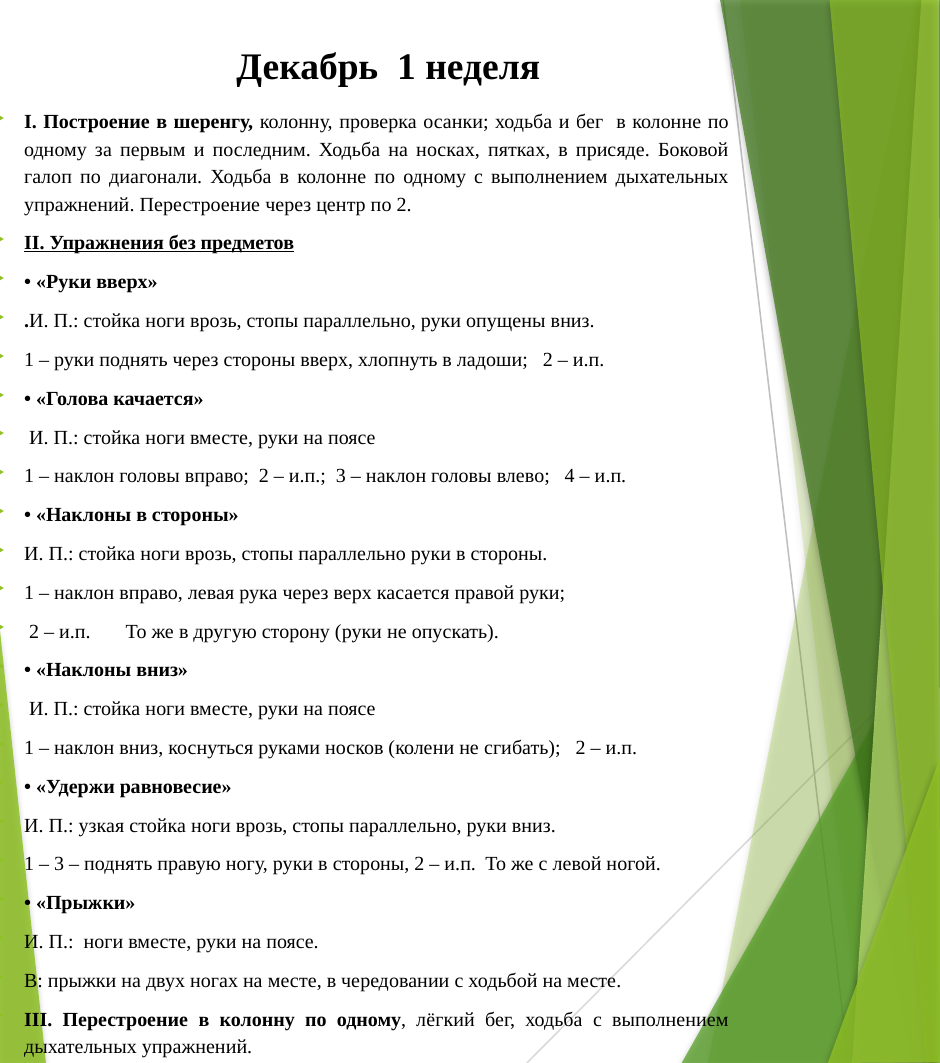

# Декабрь  1 неделя
I. Построение в шеренгу, колонну, проверка осанки; ходьба и бег  в колонне по одному за первым и последним. Ходьба на носках, пятках, в присяде. Боковой галоп по диагонали. Ходьба в колонне по одному с выполнением дыхательных упражнений. Перестроение через центр по 2.
II. Упражнения без предметов
• «Руки вверх»
.И. П.: стойка ноги врозь, стопы параллельно, руки опущены вниз.
1 – руки поднять через стороны вверх, хлопнуть в ладоши;   2 – и.п.
• «Голова качается»
 И. П.: стойка ноги вместе, руки на поясе
1 – наклон головы вправо;  2 – и.п.;  3 – наклон головы влево;   4 – и.п.
• «Наклоны в стороны»
И. П.: стойка ноги врозь, стопы параллельно руки в стороны.
1 – наклон вправо, левая рука через верх касается правой руки;
 2 – и.п.       То же в другую сторону (руки не опускать).
• «Наклоны вниз»
 И. П.: стойка ноги вместе, руки на поясе
1 – наклон вниз, коснуться руками носков (колени не сгибать);   2 – и.п.
• «Удержи равновесие»
И. П.: узкая стойка ноги врозь, стопы параллельно, руки вниз.
1 – 3 – поднять правую ногу, руки в стороны, 2 – и.п.  То же с левой ногой.
• «Прыжки»
И. П.:  ноги вместе, руки на поясе.
В: прыжки на двух ногах на месте, в чередовании с ходьбой на месте.
III. Перестроение в колонну по одному, лёгкий бег, ходьба с выполнением дыхательных упражнений.